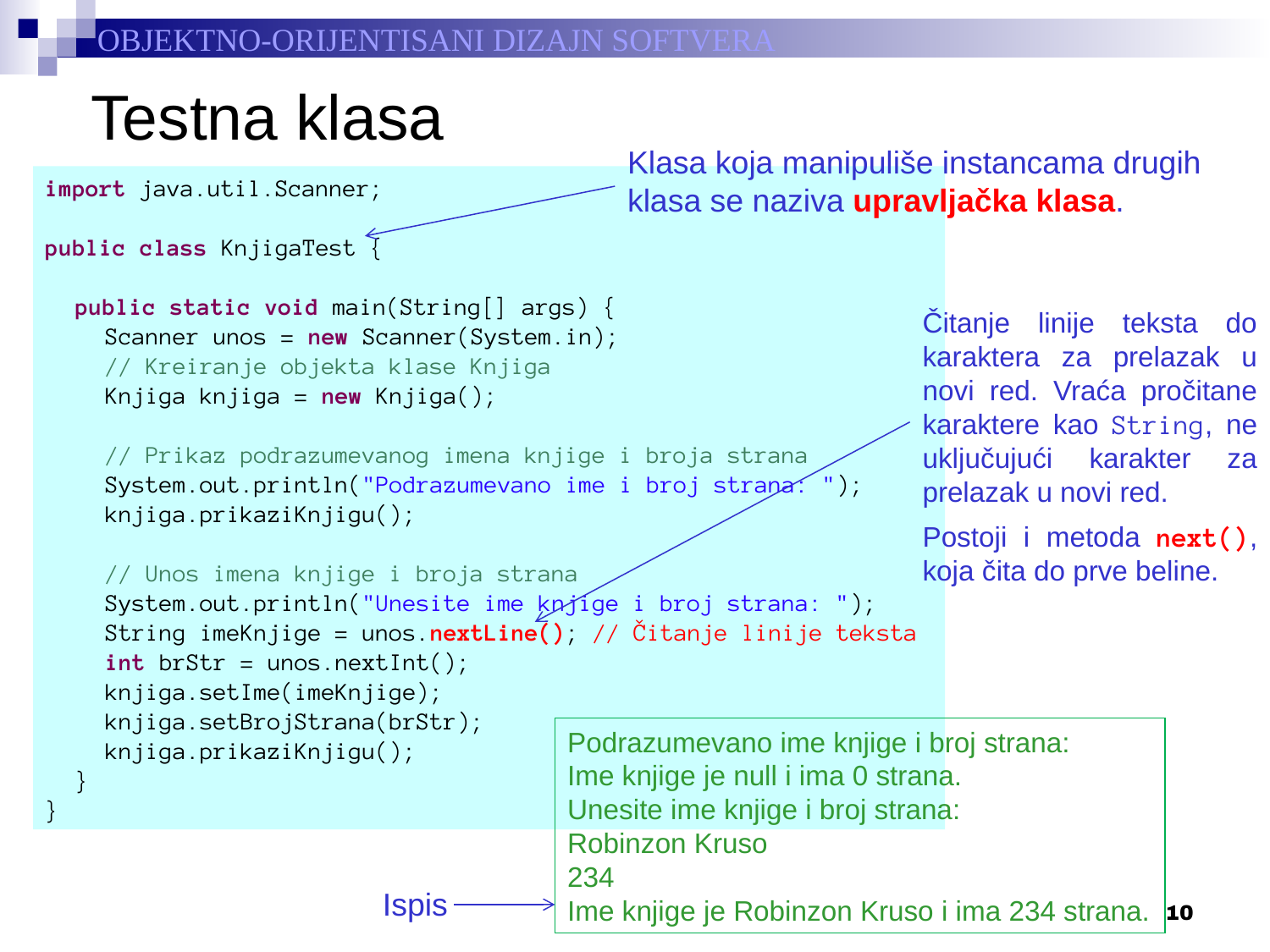

# Testna klasa
Klasa koja manipuliše instancama drugih klasa se naziva upravljačka klasa.
import java.util.Scanner;

public class KnjigaTest {

	public static void main(String[] args) {
		Scanner unos = new Scanner(System.in);
		// Kreiranje objekta klase Knjiga
		Knjiga knjiga = new Knjiga();

		// Prikaz podrazumevanog imena knjige i broja strana
		System.out.println("Podrazumevano ime i broj strana: ");
		knjiga.prikaziKnjigu();

		// Unos imena knjige i broja strana
		System.out.println("Unesite ime knjige i broj strana: ");
		String imeKnjige = unos.nextLine(); // Čitanje linije teksta
		int brStr = unos.nextInt();
		knjiga.setIme(imeKnjige);
		knjiga.setBrojStrana(brStr);
		knjiga.prikaziKnjigu();
	}
}
Čitanje linije teksta do karaktera za prelazak u novi red. Vraća pročitane karaktere kao String, ne uključujući karakter za prelazak u novi red.
Postoji i metoda next(), koja čita do prve beline.
Podrazumevano ime knjige i broj strana:
Ime knjige je null i ima 0 strana.
Unesite ime knjige i broj strana:
Robinzon Kruso
234
Ime knjige je Robinzon Kruso i ima 234 strana.
10
Ispis